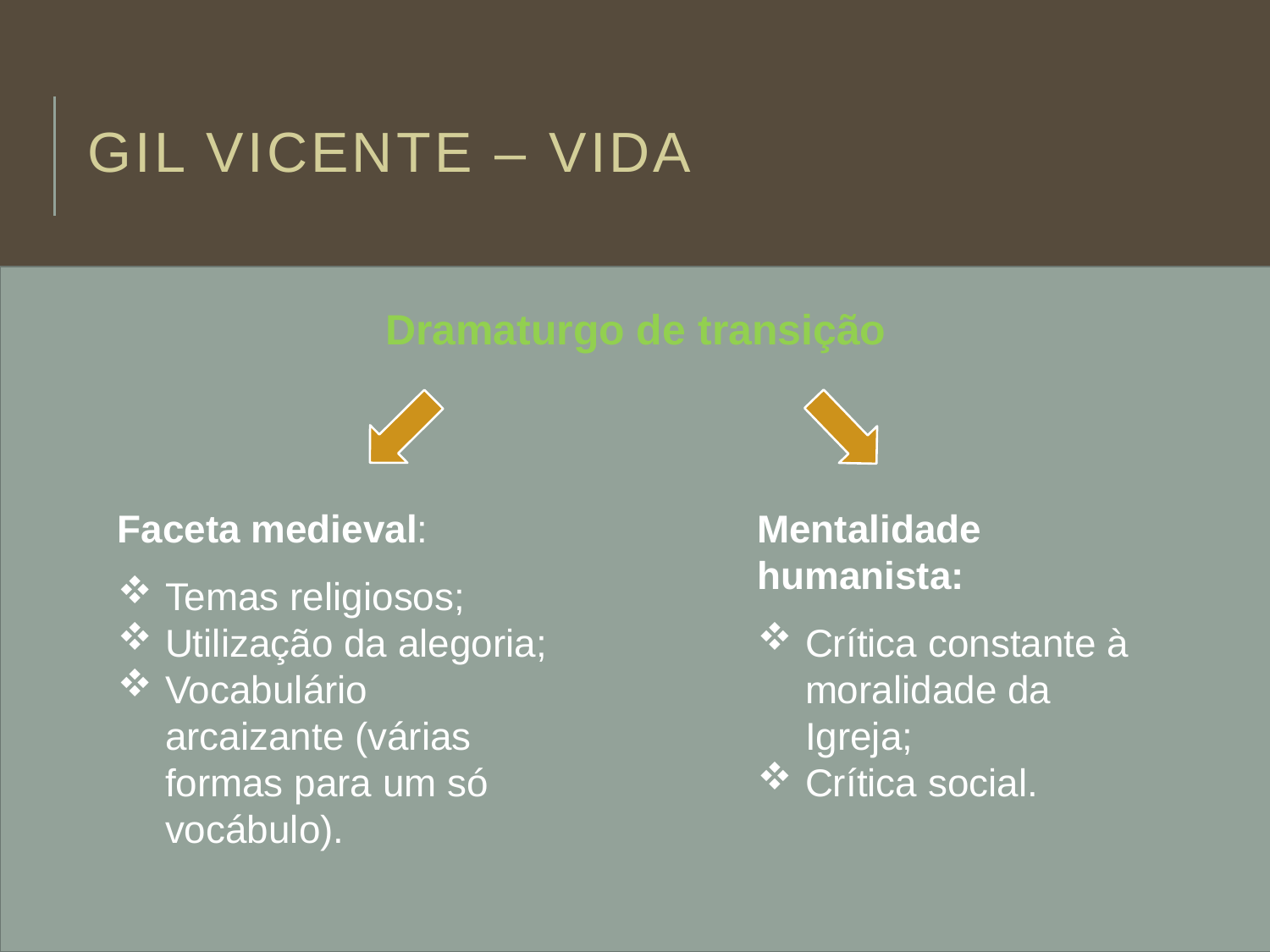

# Gil Vicente – Vida

Dramaturgo de transição

Faceta medieval:

Temas religiosos;
Utilização da alegoria;
Vocabulário arcaizante (várias formas para um só vocábulo).
Mentalidade humanista:

Crítica constante à moralidade da Igreja;
Crítica social.